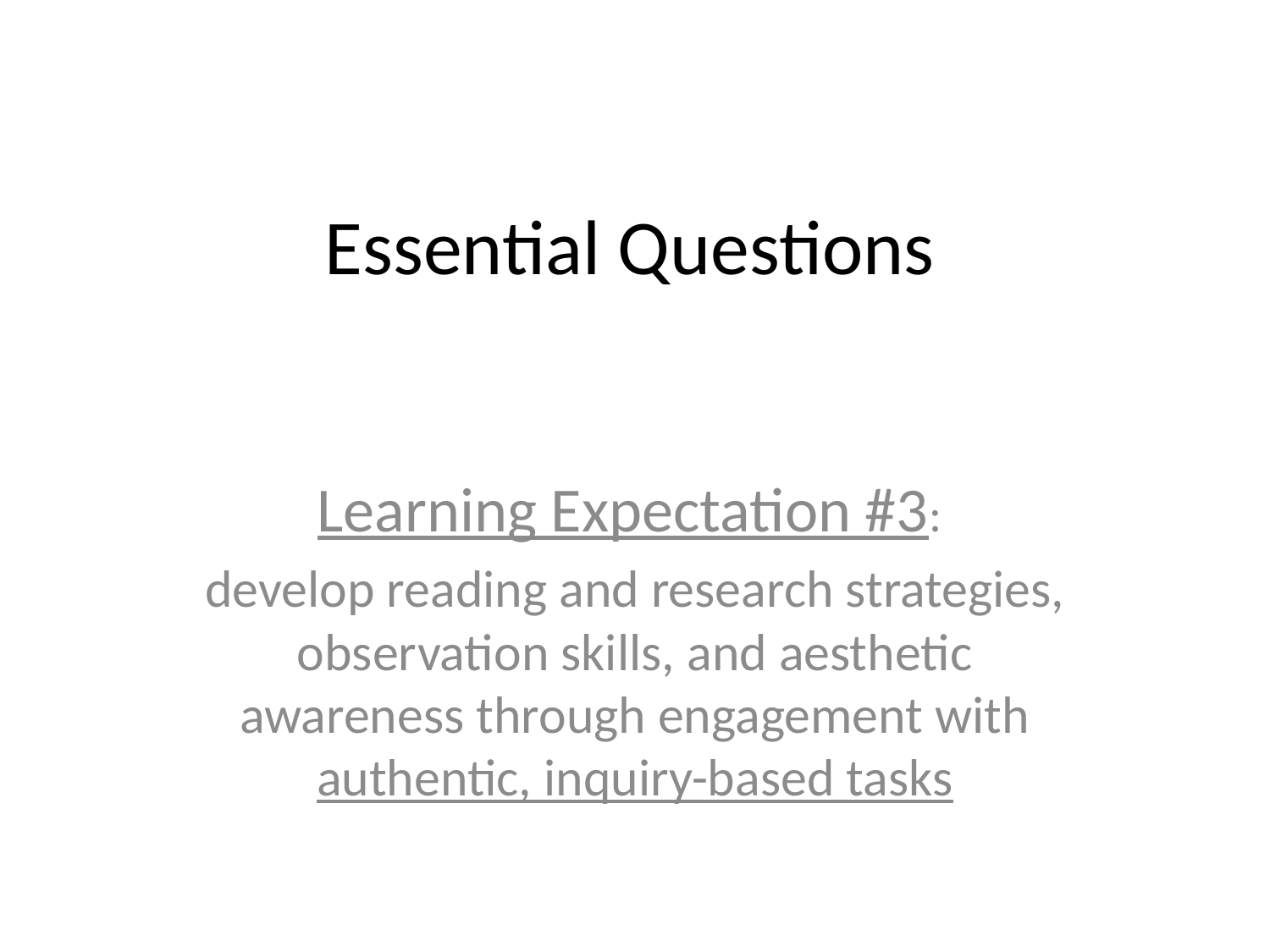

# Essential Questions
Learning Expectation #3:
develop reading and research strategies, observation skills, and aesthetic awareness through engagement with authentic, inquiry-based tasks